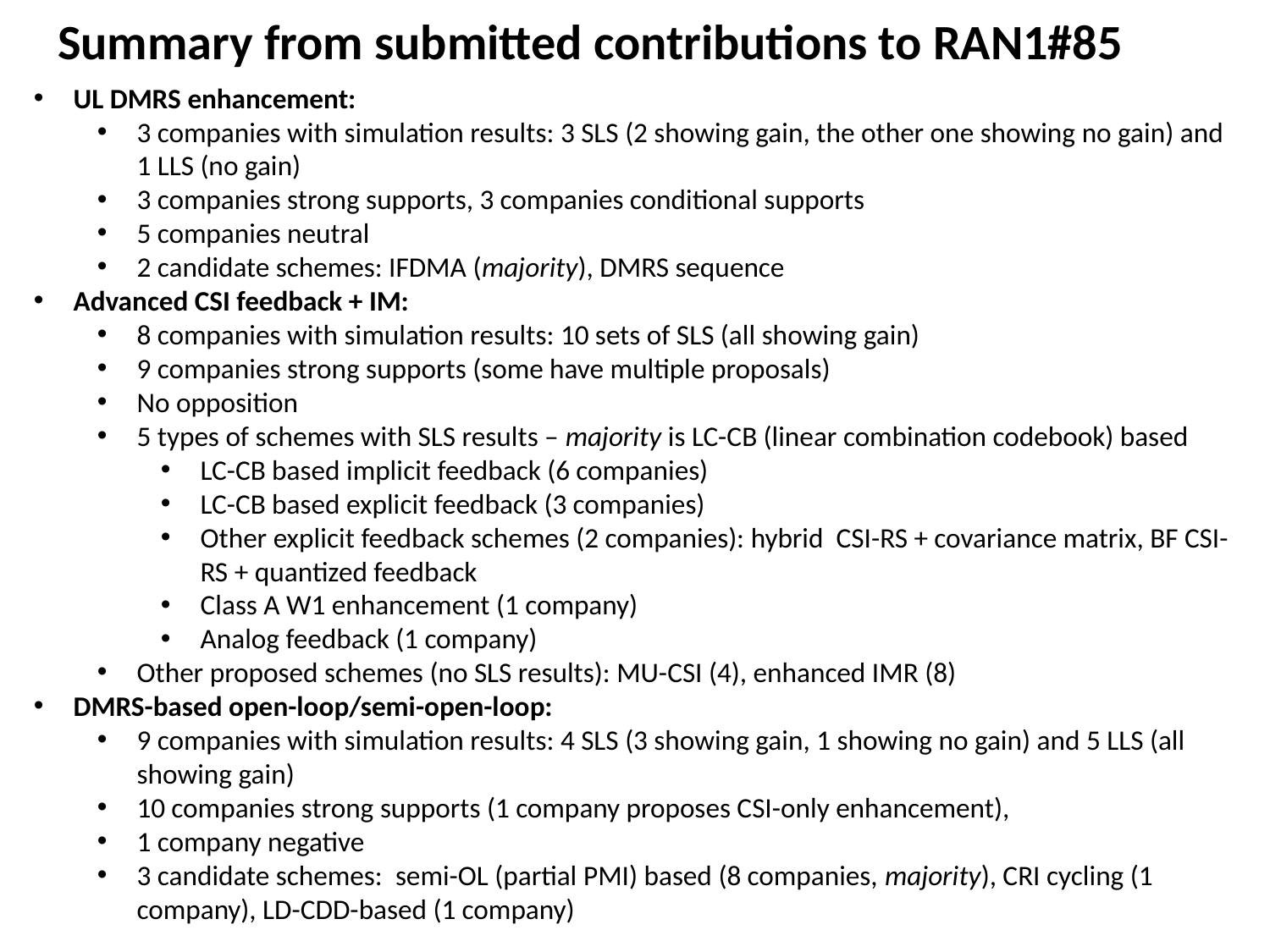

# Summary from submitted contributions to RAN1#85
UL DMRS enhancement:
3 companies with simulation results: 3 SLS (2 showing gain, the other one showing no gain) and 1 LLS (no gain)
3 companies strong supports, 3 companies conditional supports
5 companies neutral
2 candidate schemes: IFDMA (majority), DMRS sequence
Advanced CSI feedback + IM:
8 companies with simulation results: 10 sets of SLS (all showing gain)
9 companies strong supports (some have multiple proposals)
No opposition
5 types of schemes with SLS results – majority is LC-CB (linear combination codebook) based
LC-CB based implicit feedback (6 companies)
LC-CB based explicit feedback (3 companies)
Other explicit feedback schemes (2 companies): hybrid  CSI-RS + covariance matrix, BF CSI-RS + quantized feedback
Class A W1 enhancement (1 company)
Analog feedback (1 company)
Other proposed schemes (no SLS results): MU-CSI (4), enhanced IMR (8)
DMRS-based open-loop/semi-open-loop:
9 companies with simulation results: 4 SLS (3 showing gain, 1 showing no gain) and 5 LLS (all showing gain)
10 companies strong supports (1 company proposes CSI-only enhancement),
1 company negative
3 candidate schemes:  semi-OL (partial PMI) based (8 companies, majority), CRI cycling (1 company), LD-CDD-based (1 company)